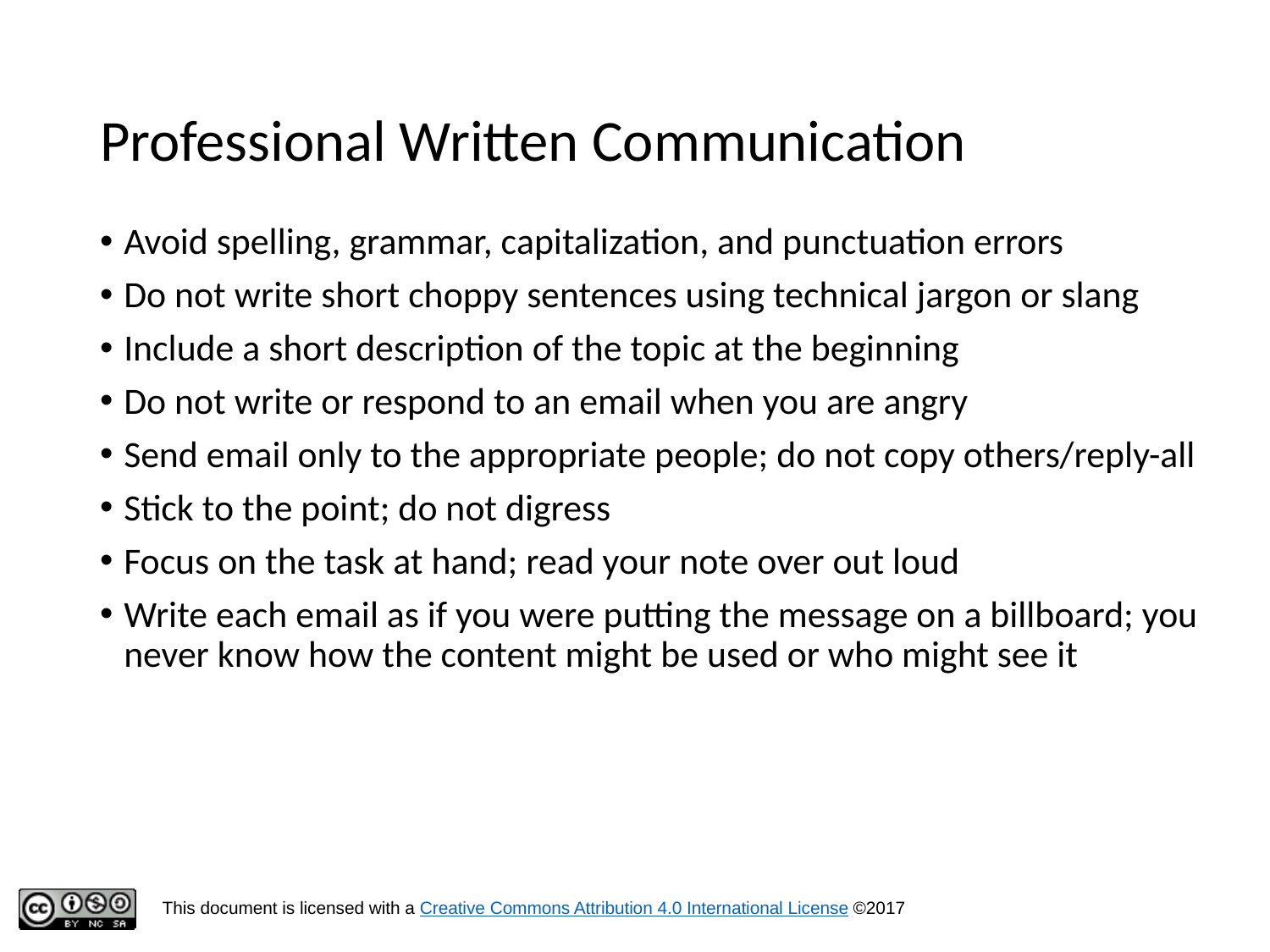

# Professional Written Communication
Avoid spelling, grammar, capitalization, and punctuation errors
Do not write short choppy sentences using technical jargon or slang
Include a short description of the topic at the beginning
Do not write or respond to an email when you are angry
Send email only to the appropriate people; do not copy others/reply-all
Stick to the point; do not digress
Focus on the task at hand; read your note over out loud
Write each email as if you were putting the message on a billboard; you never know how the content might be used or who might see it